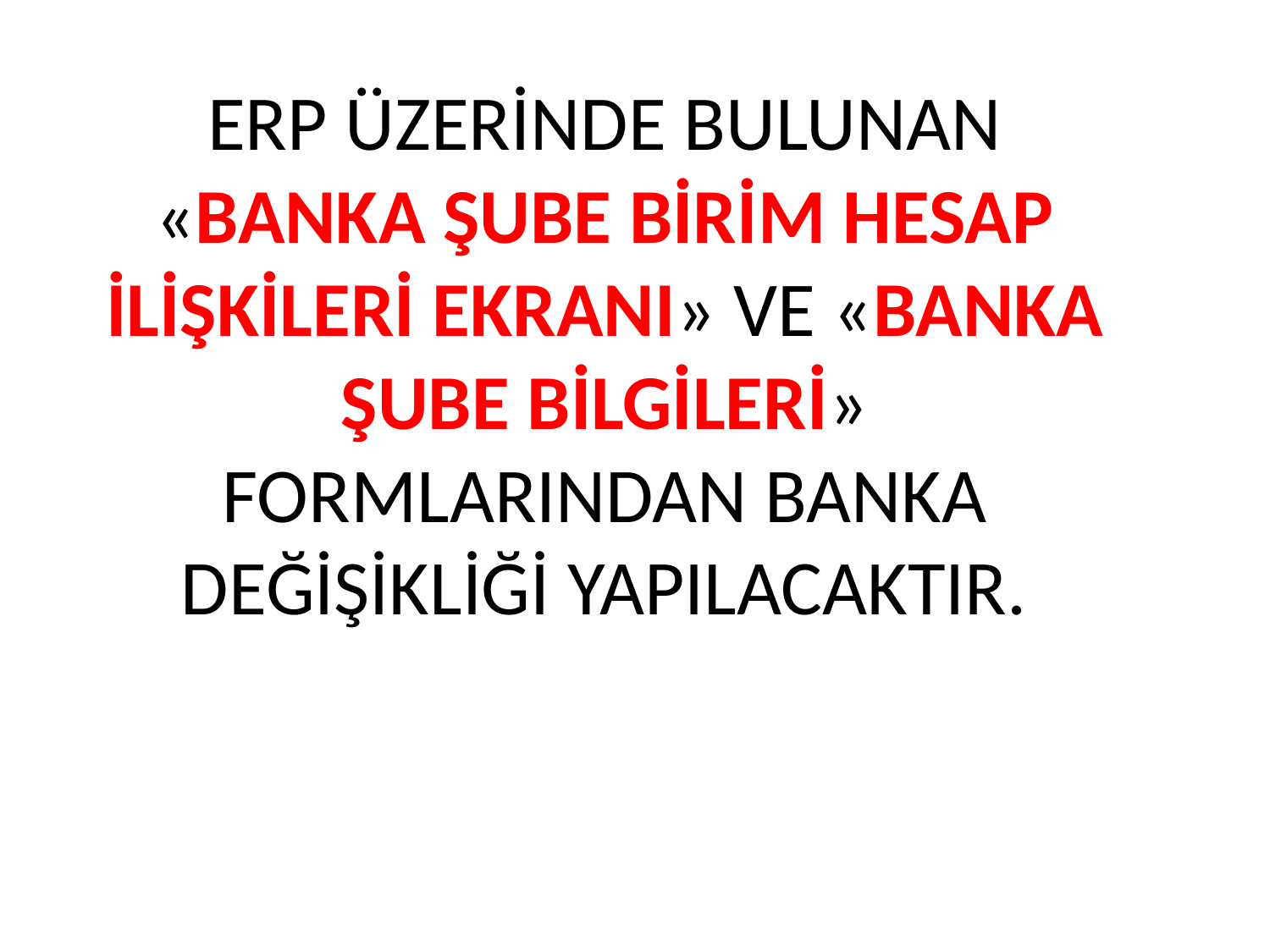

ERP ÜZERİNDE BULUNAN «BANKA ŞUBE BİRİM HESAP İLİŞKİLERİ EKRANI» VE «BANKA ŞUBE BİLGİLERİ» FORMLARINDAN BANKA DEĞİŞİKLİĞİ YAPILACAKTIR.